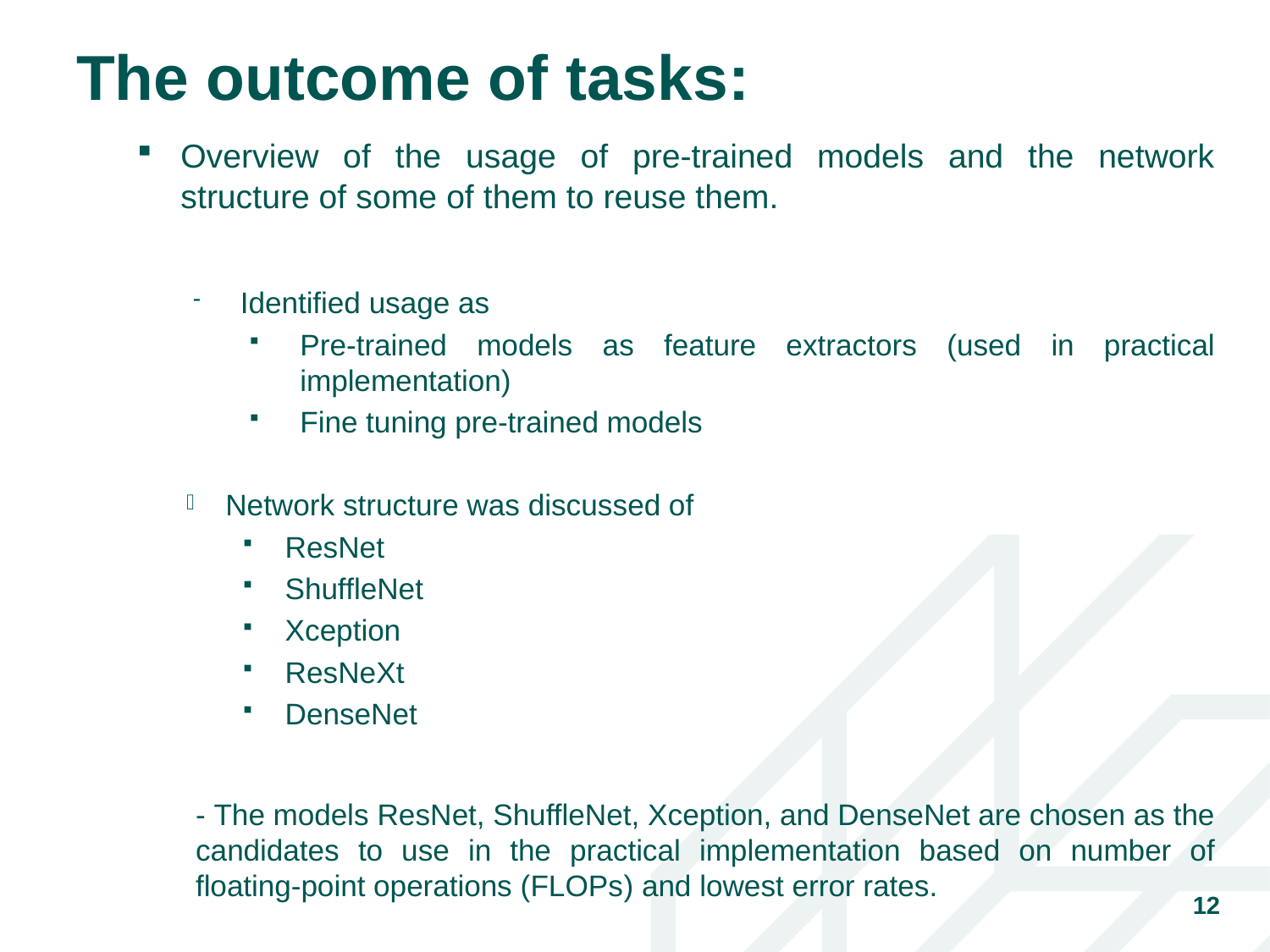

# The outcome of tasks:
Overview of the usage of pre-trained models and the network structure of some of them to reuse them.

Identified usage as
Pre-trained models as feature extractors (used in practical implementation)
Fine tuning pre-trained models

Network structure was discussed of
ResNet
ShuffleNet
Xception
ResNeXt
DenseNet

- The models ResNet, ShuffleNet, Xception, and DenseNet are chosen as the candidates to use in the practical implementation based on number of floating-point operations (FLOPs) and lowest error rates.

12